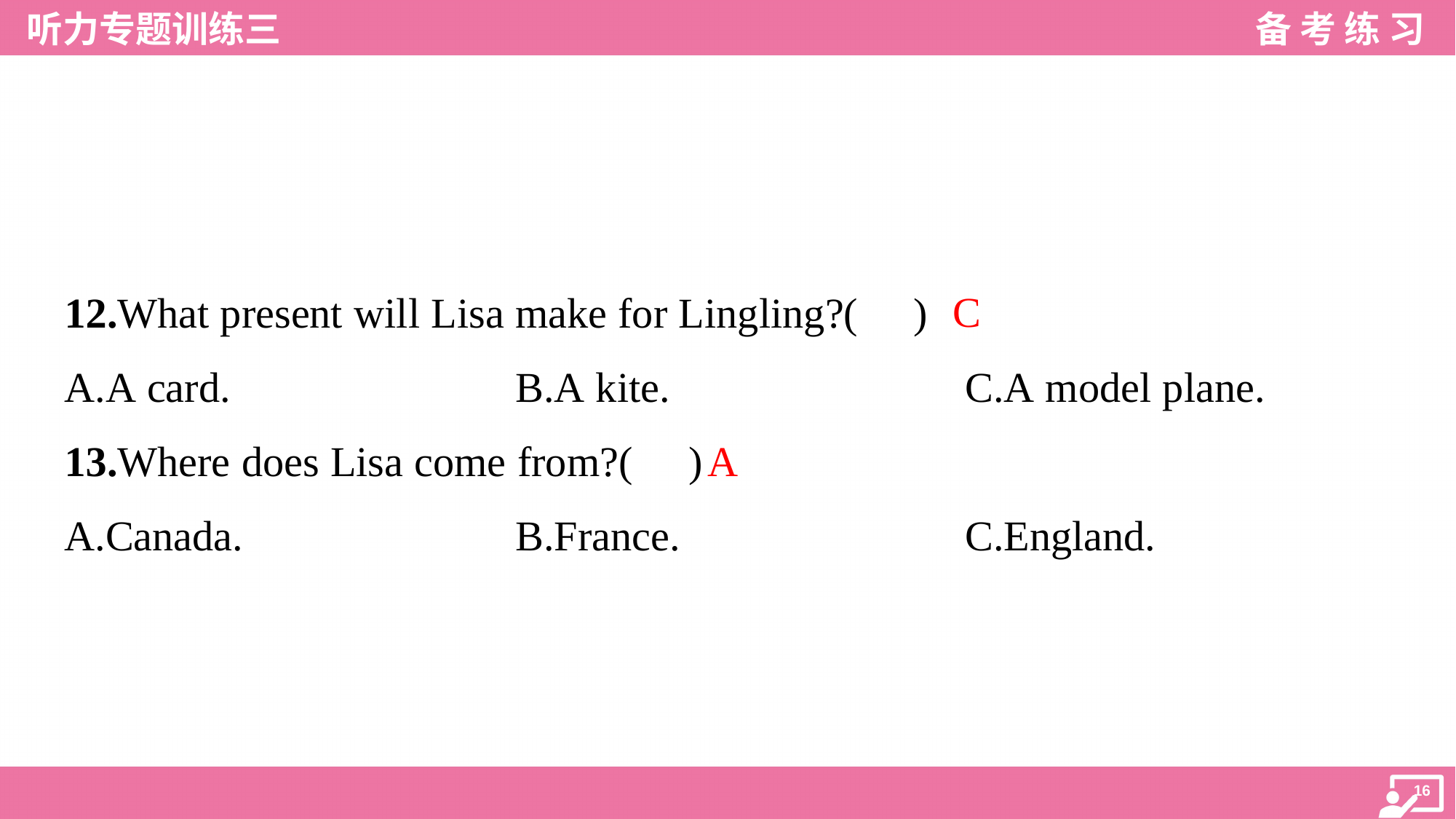

C
12.What present will Lisa make for Lingling?(     )
A.A card.	B.A kite.	C.A model plane.
A
13.Where does Lisa come from?(     )
A.Canada.	B.France.	C.England.